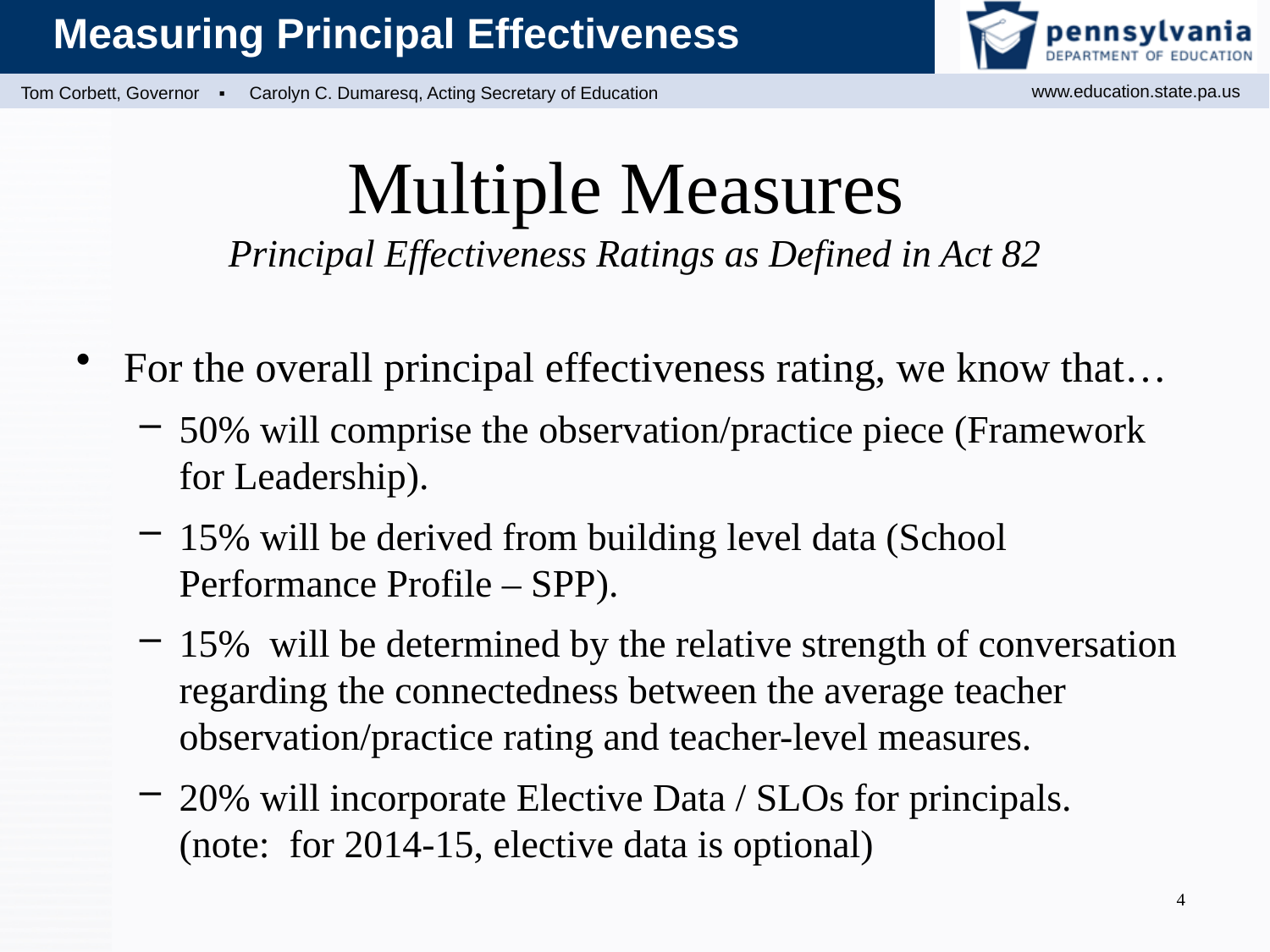

# Multiple Measures Principal Effectiveness Ratings as Defined in Act 82

For the overall principal effectiveness rating, we know that…
50% will comprise the observation/practice piece (Framework for Leadership).
15% will be derived from building level data (School Performance Profile – SPP).
15%  will be determined by the relative strength of conversation regarding the connectedness between the average teacher observation/practice rating and teacher-level measures.
20% will incorporate Elective Data / SLOs for principals.
(note:  for 2014-15, elective data is optional)

4